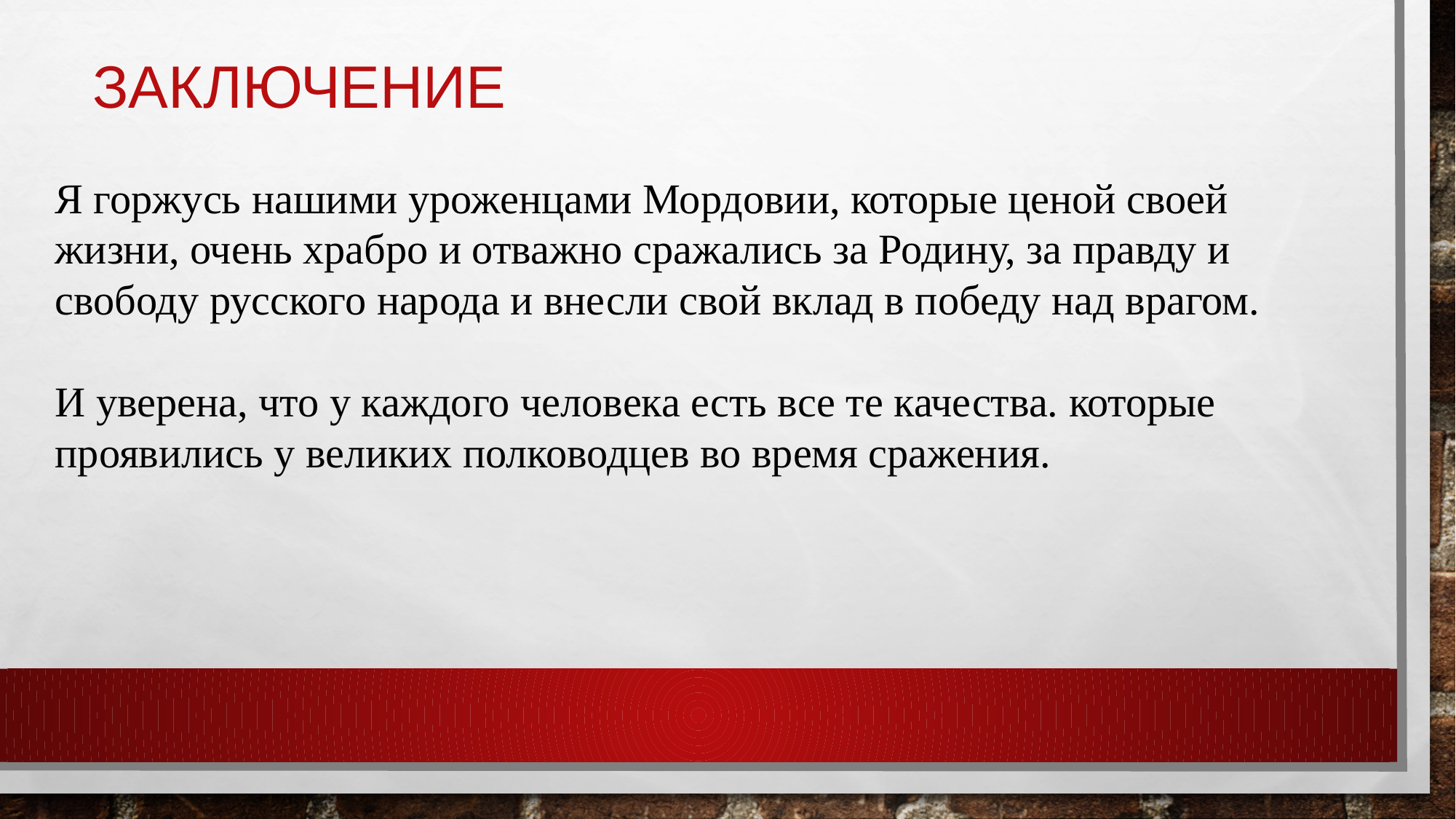

# Заключение
Я горжусь нашими уроженцами Мордовии, которые ценой своей жизни, очень храбро и отважно сражались за Родину, за правду и свободу русского народа и внесли свой вклад в победу над врагом.

И уверена, что у каждого человека есть все те качества. которые проявились у великих полководцев во время сражения.